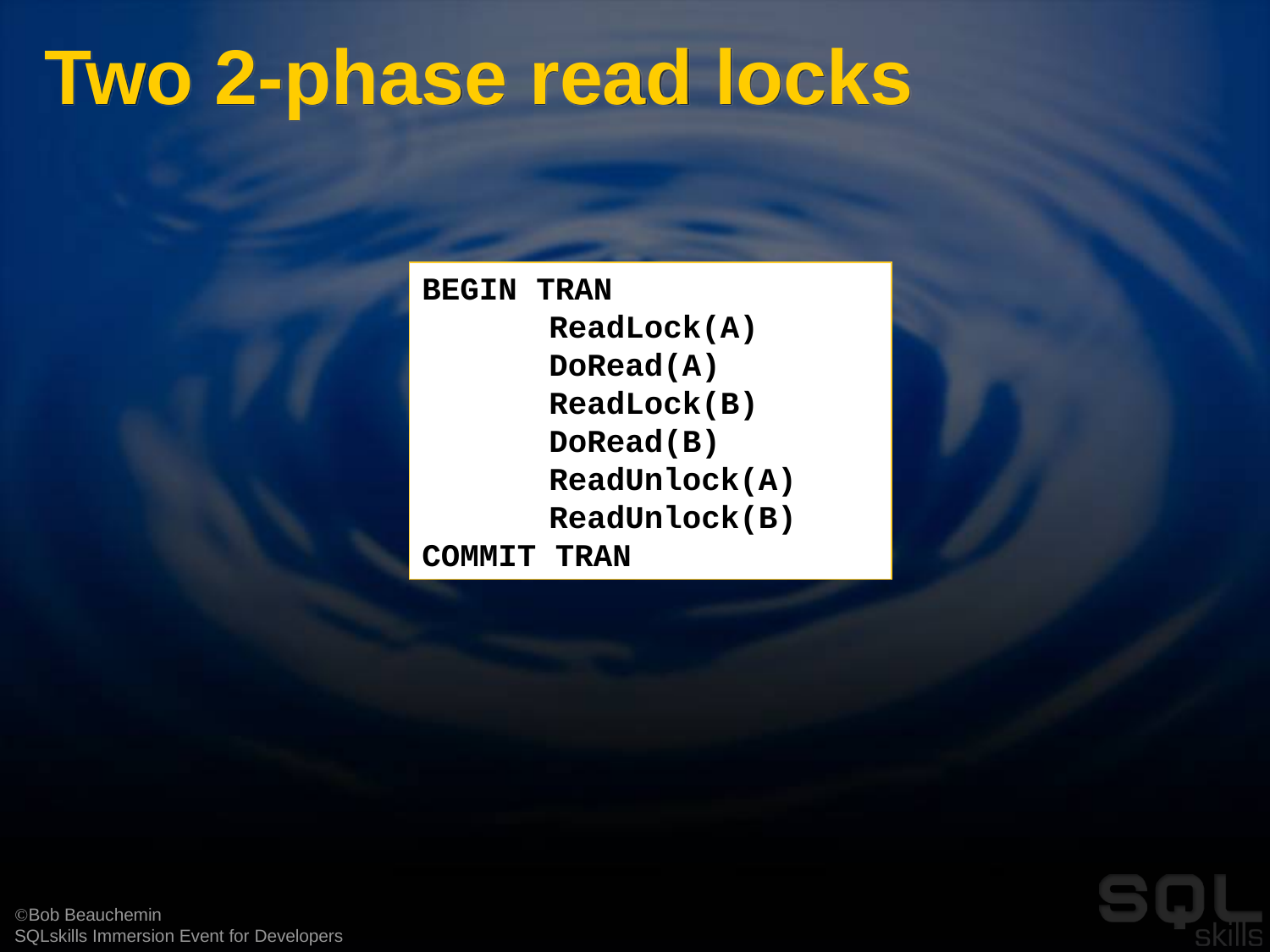

Two 2-phase read locks
BEGIN TRAN
	ReadLock(A)
	DoRead(A)
	ReadLock(B)
	DoRead(B)
	ReadUnlock(A)
	ReadUnlock(B)
COMMIT TRAN